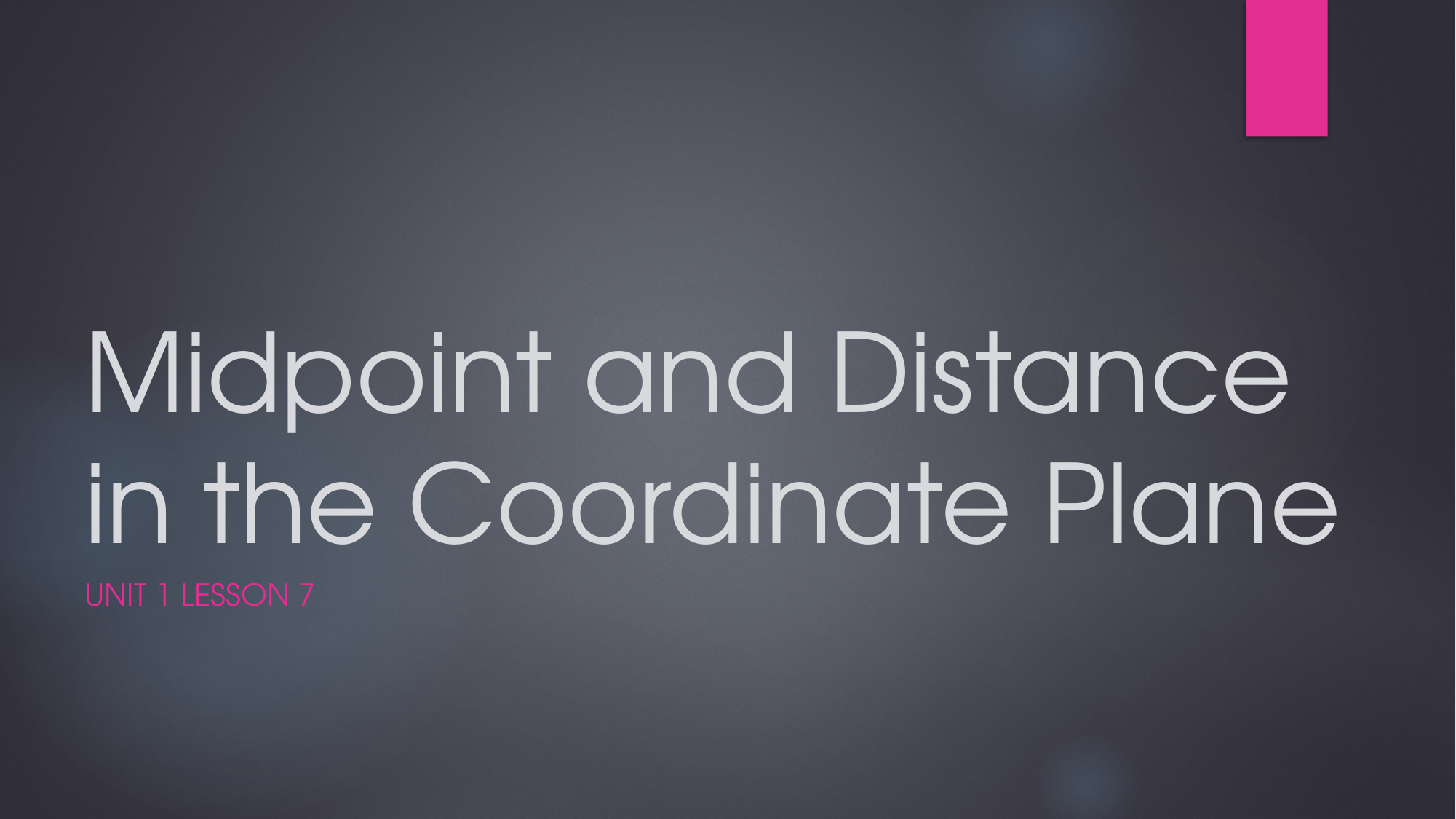

# Midpoint and Distance in the Coordinate Plane
UNIT 1 LESSON 7